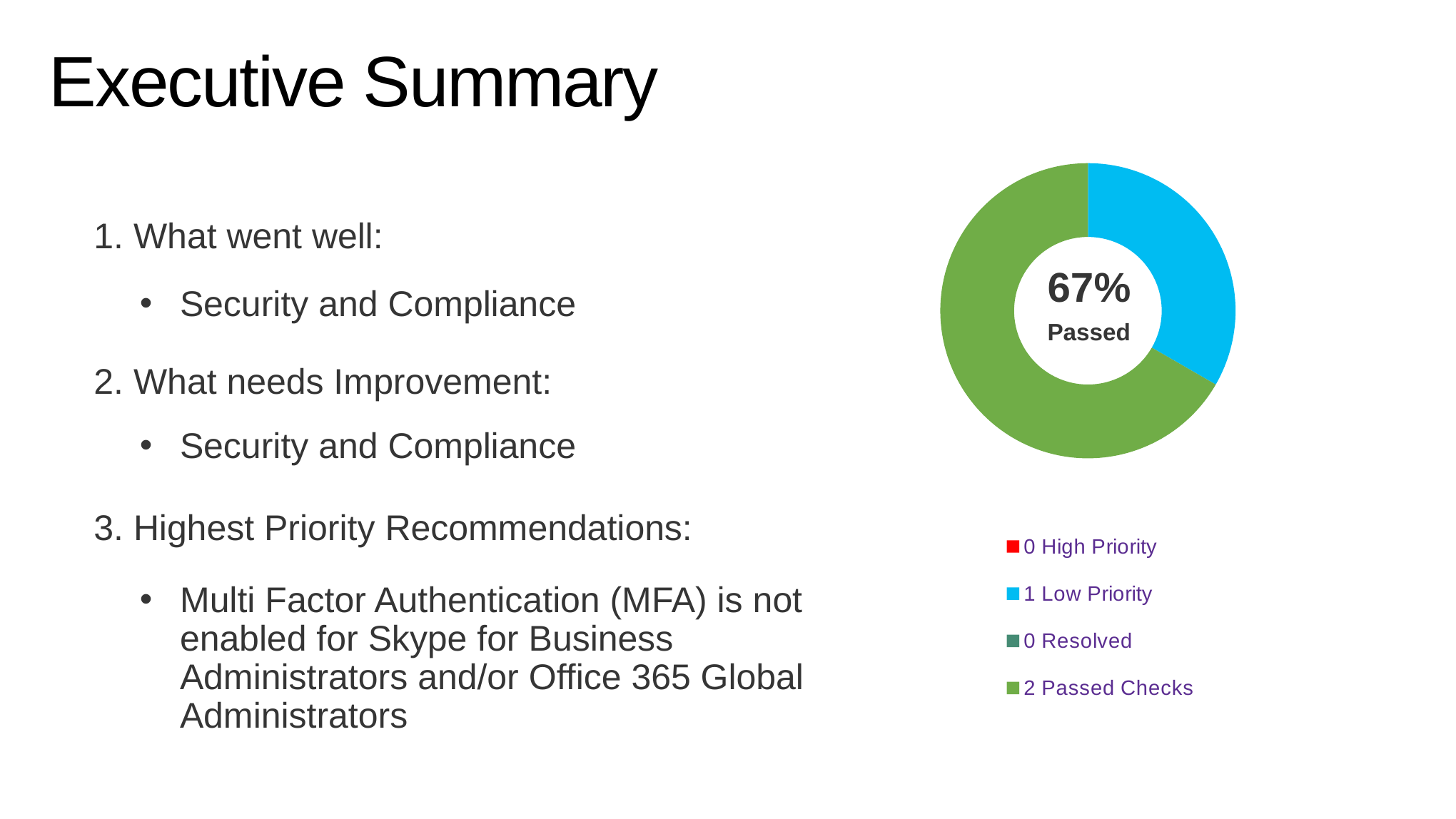

# Executive Summary

### Chart

| Category | Column1 |
|---|---|
| 0 High Priority  | 0.0 |
|  | None |
| 1 Low Priority | 1.0 |
|  | None |
| 0 Resolved | 0.0 |
|  | None |
| 2 Passed Checks | 2.0 |
1. What went well:
67%
Passed
Security and Compliance
2. What needs Improvement:
Security and Compliance
3. Highest Priority Recommendations:
Multi Factor Authentication (MFA) is not enabled for Skype for Business Administrators and/or Office 365 Global Administrators